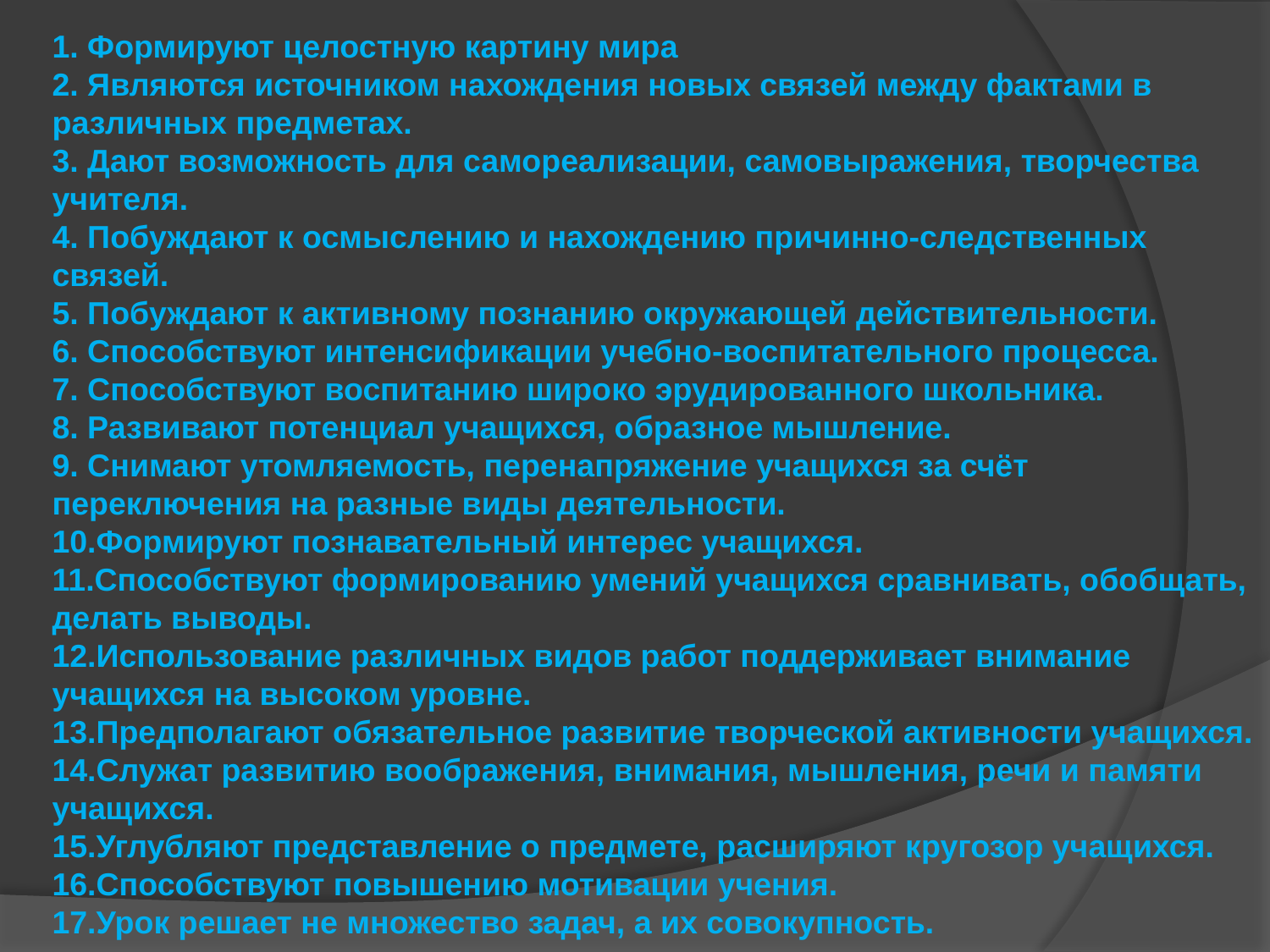

1. Формируют целостную картину мира
2. Являются источником нахождения новых связей между фактами в различных предметах.
3. Дают возможность для самореализации, самовыражения, творчества учителя.
4. Побуждают к осмыслению и нахождению причинно-следственных связей.
5. Побуждают к активному познанию окружающей действительности.
6. Способствуют интенсификации учебно-воспитательного процесса.
7. Способствуют воспитанию широко эрудированного школьника.
8. Развивают потенциал учащихся, образное мышление.
9. Снимают утомляемость, перенапряжение учащихся за счёт переключения на разные виды деятельности.
10.Формируют познавательный интерес учащихся.
11.Способствуют формированию умений учащихся сравнивать, обобщать, делать выводы.
12.Использование различных видов работ поддерживает внимание учащихся на высоком уровне.
13.Предполагают обязательное развитие творческой активности учащихся.
14.Служат развитию воображения, внимания, мышления, речи и памяти учащихся.
15.Углубляют представление о предмете, расширяют кругозор учащихся.
16.Способствуют повышению мотивации учения.
17.Урок решает не множество задач, а их совокупность.